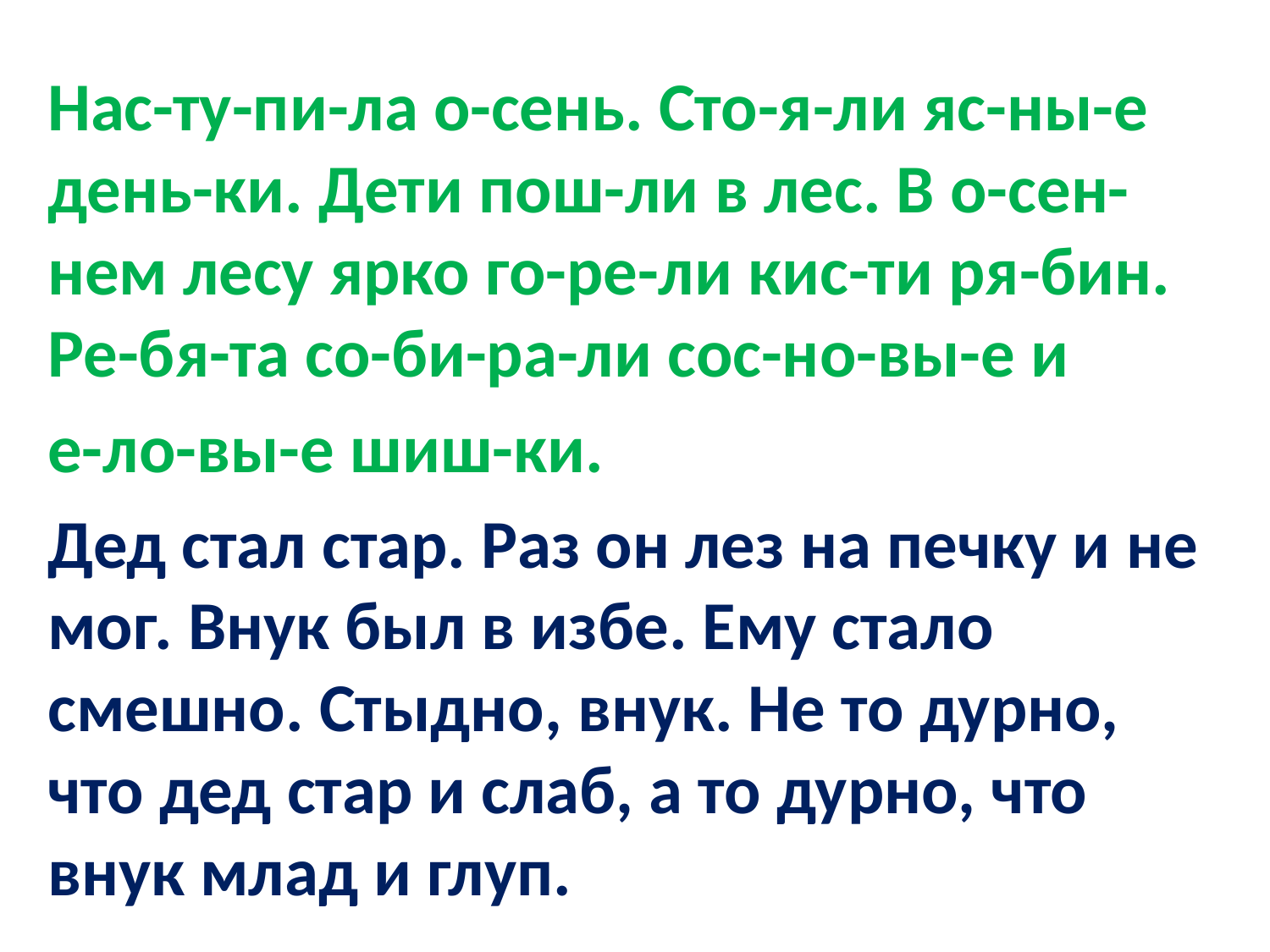

#
Нас-ту-пи-ла о-сень. Сто-я-ли яс-ны-е день-ки. Дети пош-ли в лес. В о-сен-нем лесу ярко го-ре-ли кис-ти ря-бин. Ре-бя-та со-би-ра-ли сос-но-вы-е и
е-ло-вы-е шиш-ки.
Дед стал стар. Раз он лез на печку и не мог. Внук был в избе. Ему стало смешно. Стыдно, внук. Не то дурно, что дед стар и слаб, а то дурно, что внук млад и глуп.